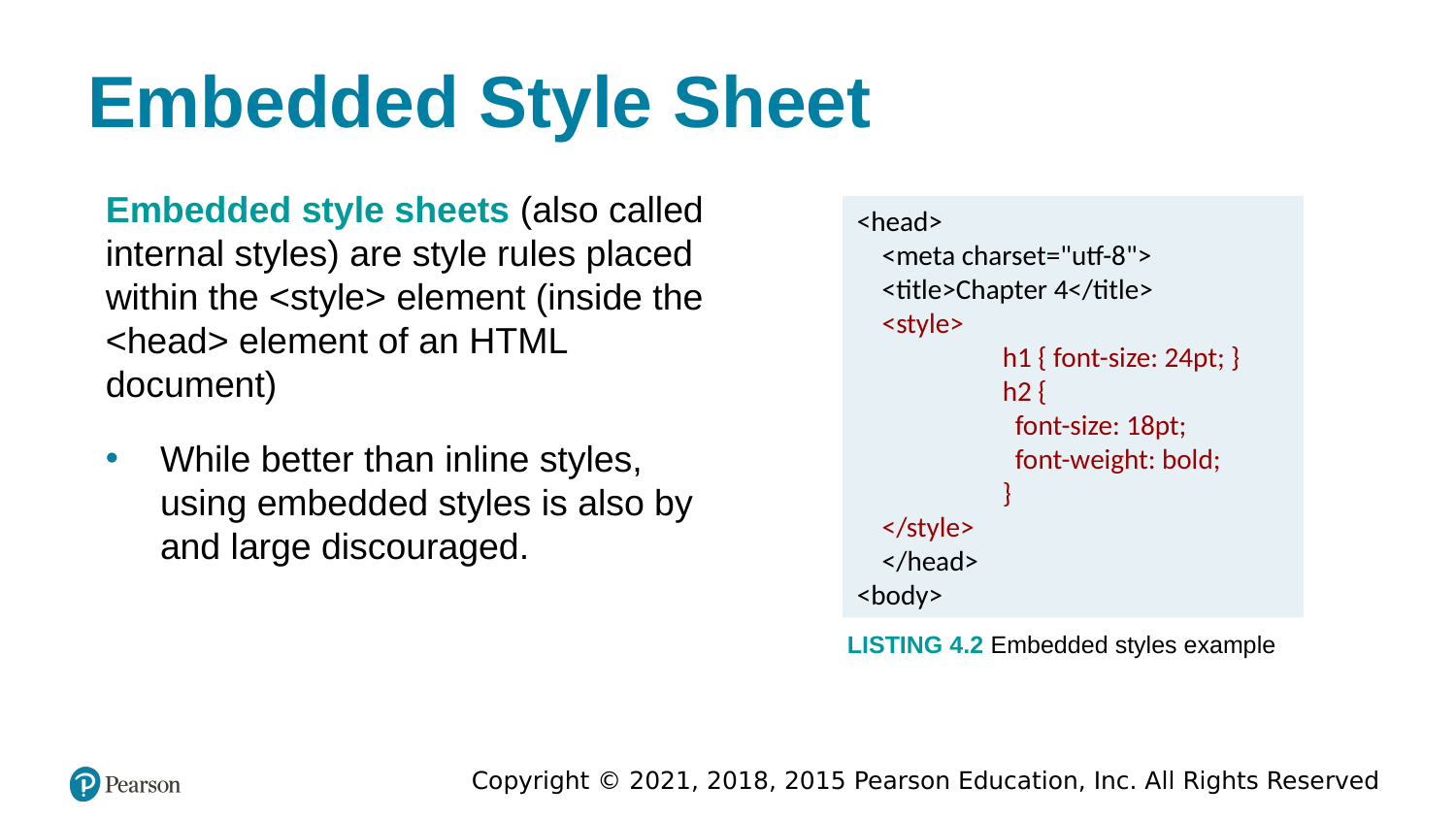

# Embedded Style Sheet
Embedded style sheets (also called internal styles) are style rules placed within the <style> element (inside the <head> element of an HTML document)
While better than inline styles, using embedded styles is also by and large discouraged.
<head>
    <meta charset="utf-8">
    <title>Chapter 4</title>
    <style>
	h1 { font-size: 24pt; }
	h2 {
	  font-size: 18pt;
	  font-weight: bold;
	}
    </style>
    </head>
<body>
LISTING 4.2 Embedded styles example